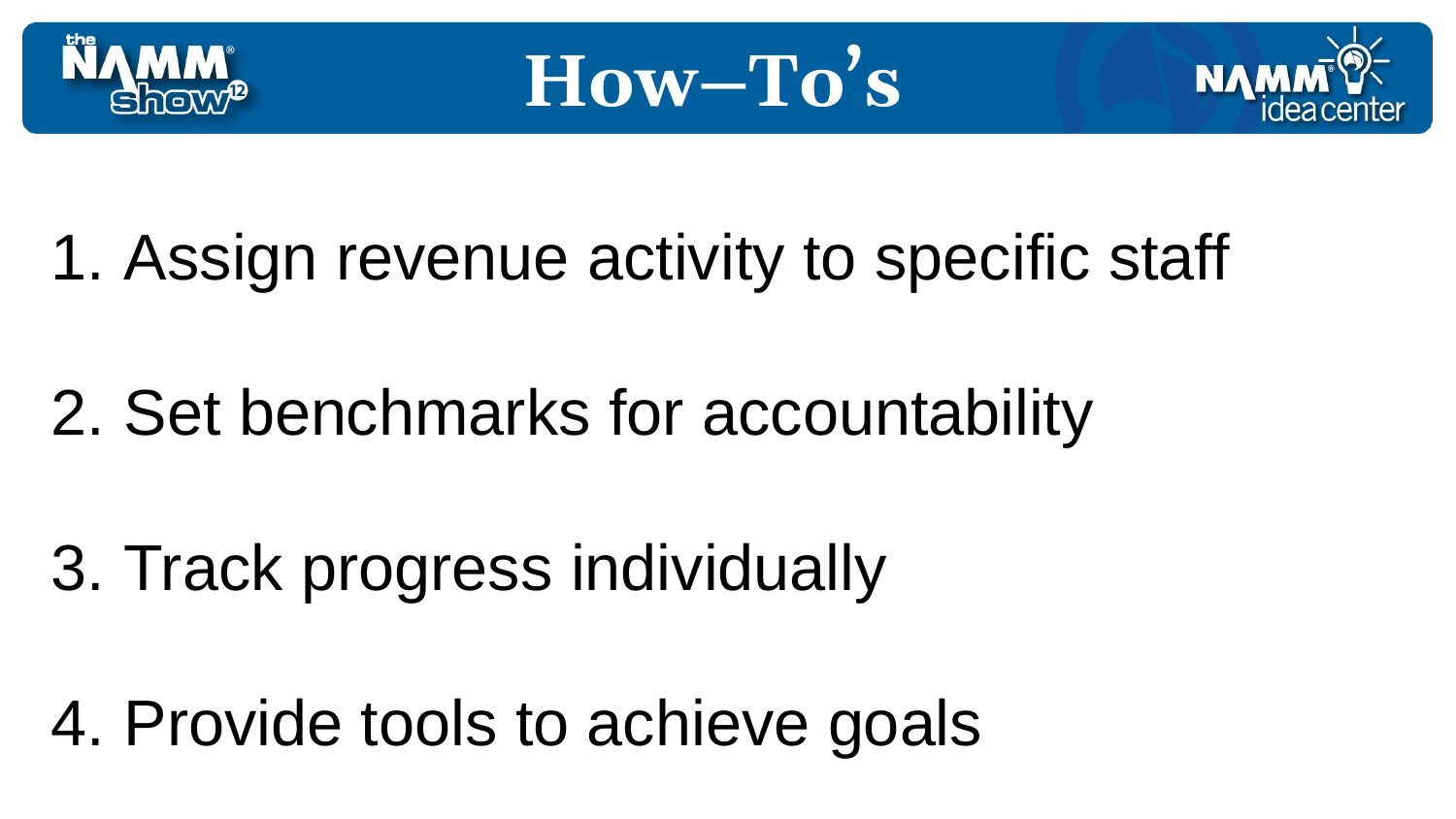

How–To’s
 Assign revenue activity to specific staff
 Set benchmarks for accountability
 Track progress individually
 Provide tools to achieve goals